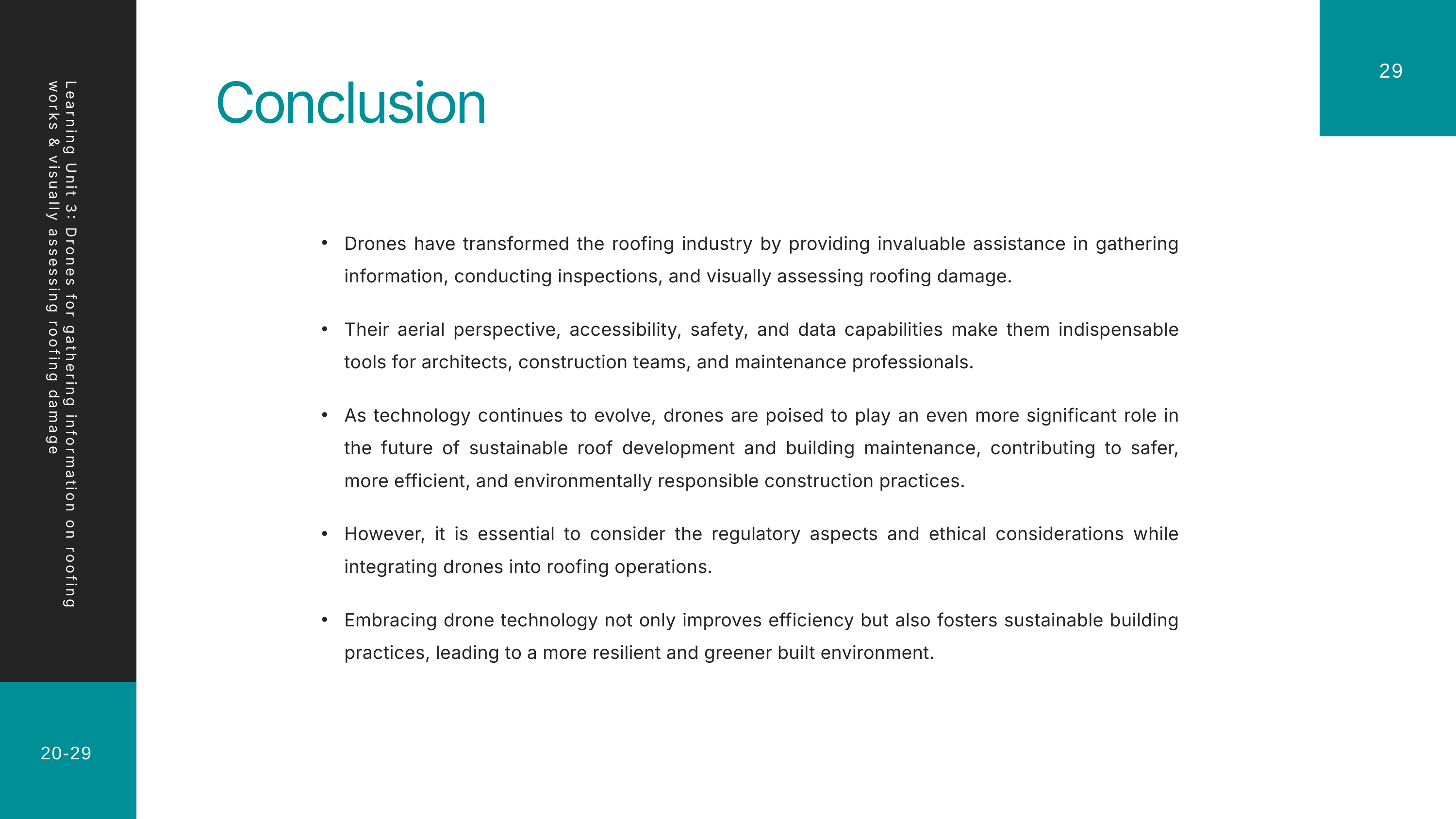

29
Conclusion
Drones have transformed the roofing industry by providing invaluable assistance in gathering information, conducting inspections, and visually assessing roofing damage.
Their aerial perspective, accessibility, safety, and data capabilities make them indispensable tools for architects, construction teams, and maintenance professionals.
As technology continues to evolve, drones are poised to play an even more significant role in the future of sustainable roof development and building maintenance, contributing to safer, more efficient, and environmentally responsible construction practices.
However, it is essential to consider the regulatory aspects and ethical considerations while integrating drones into roofing operations.
Embracing drone technology not only improves efficiency but also fosters sustainable building practices, leading to a more resilient and greener built environment.
Learning Unit 3: Drones for gathering information on roofing works & visually assessing roofing damage

20-29